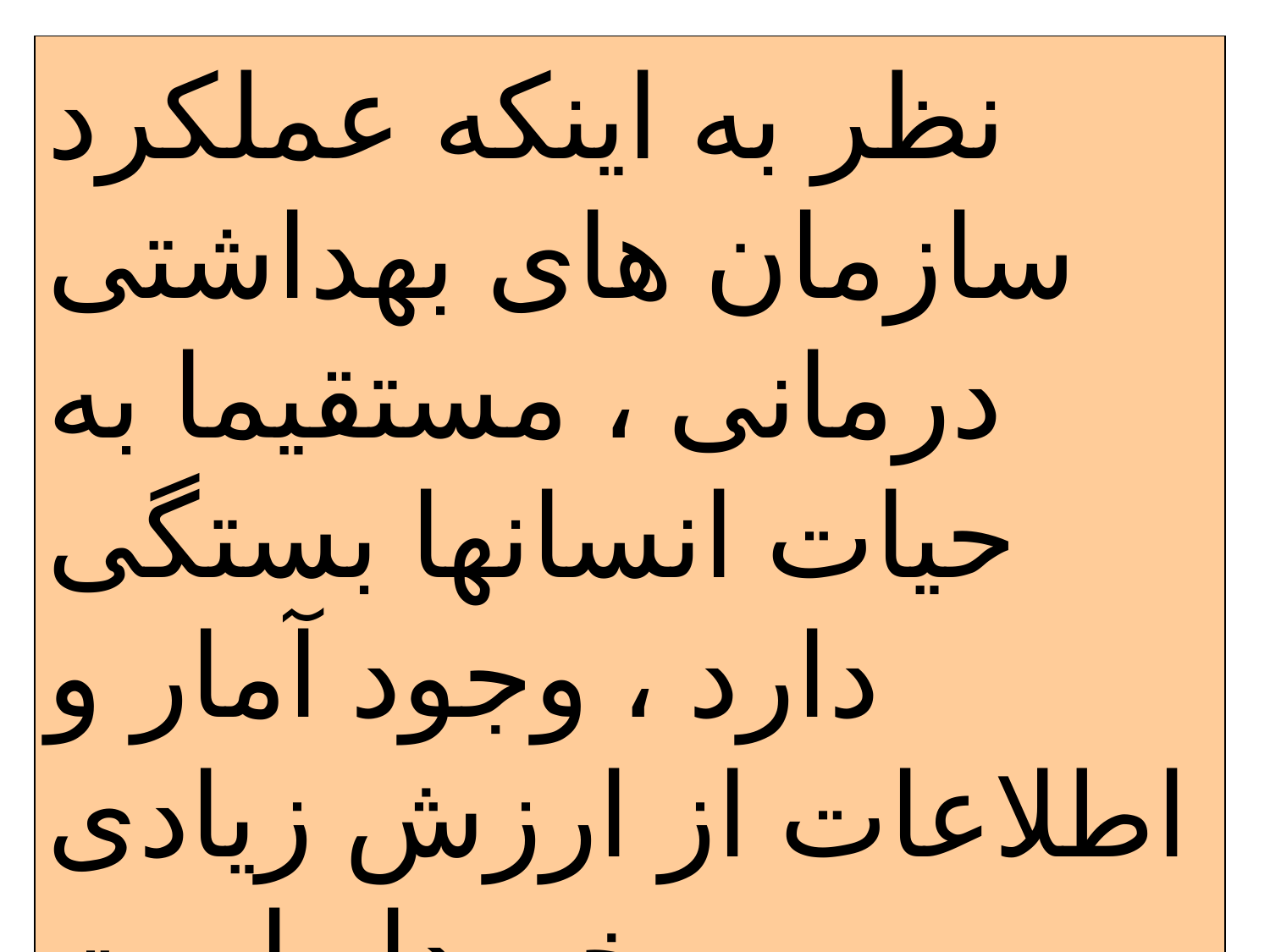

نظر به اینکه عملکرد سازمان های بهداشتی درمانی ، مستقیما به حیات انسانها بستگی دارد ، وجود آمار و اطلاعات از ارزش زیادی برخوردار است